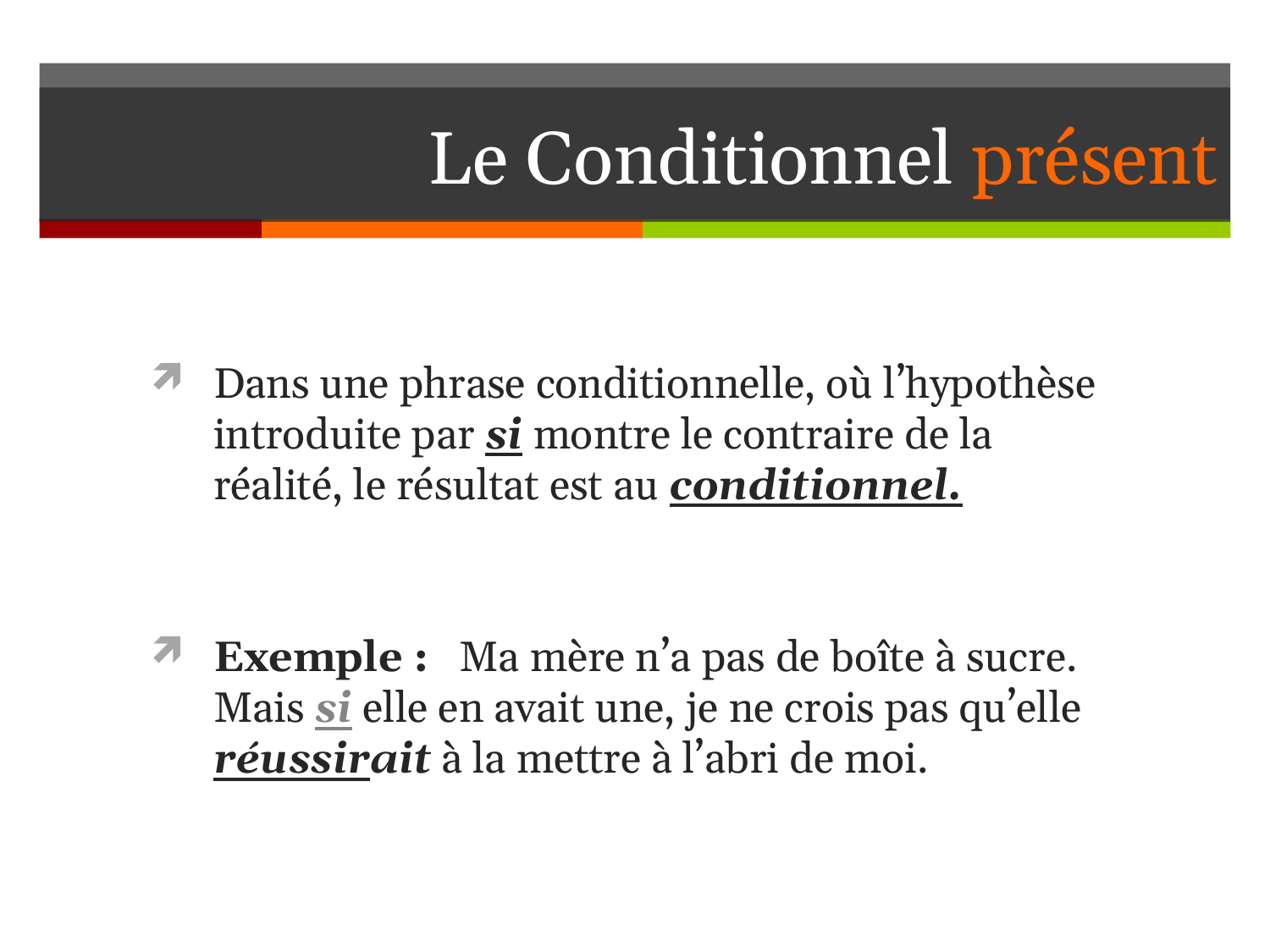

# Le Conditionnel présent
Dans une phrase conditionnelle, où l’hypothèse introduite par si montre le contraire de la réalité, le résultat est au conditionnel.

Exemple :   Ma mère n’a pas de boîte à sucre.  Mais si elle en avait une, je ne crois pas qu’elle réussirait à la mettre à l’abri de moi.